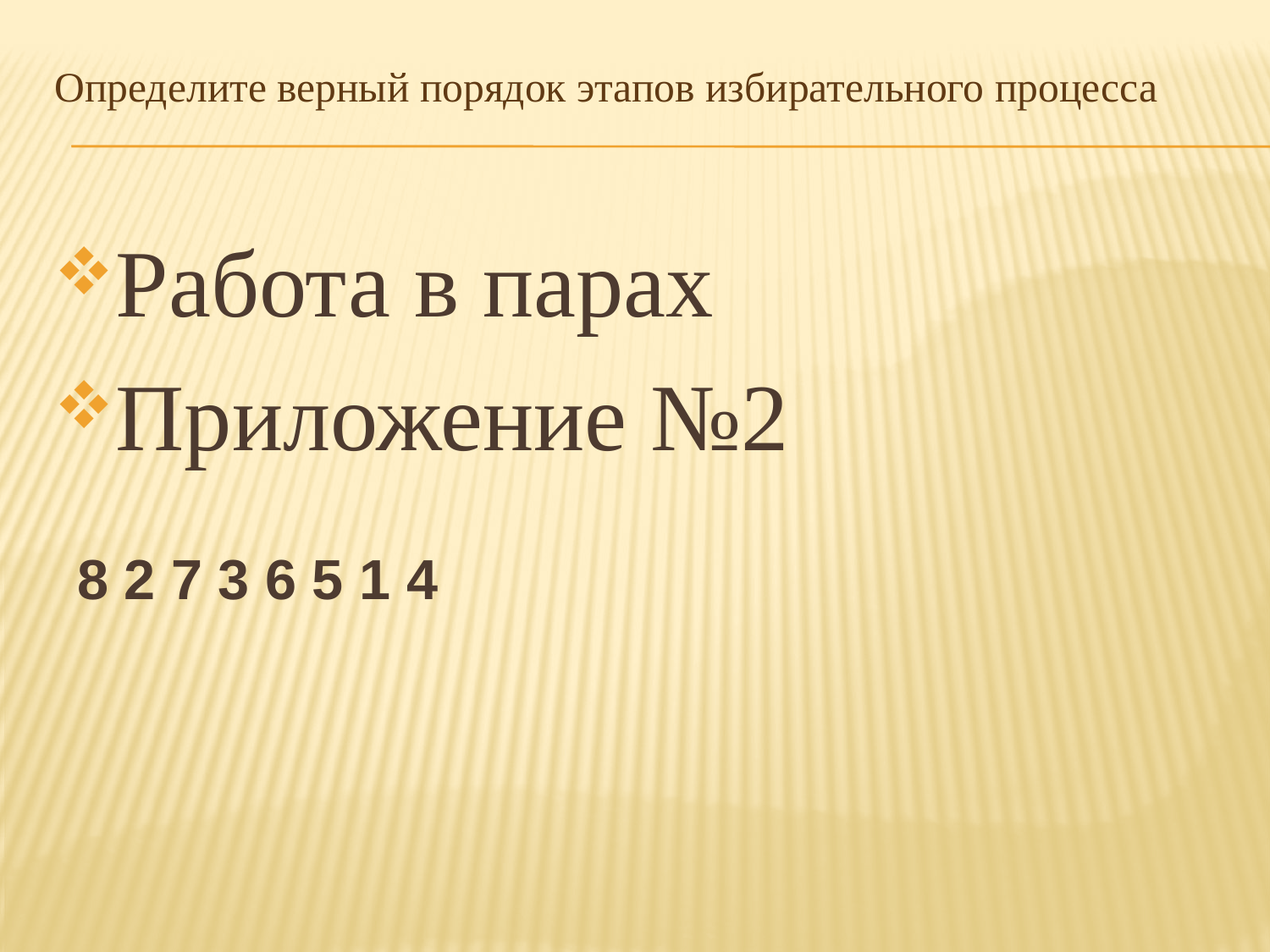

# Определите верный порядок этапов избирательного процесса
Работа в парах
Приложение №2
8 2 7 3 6 5 1 4